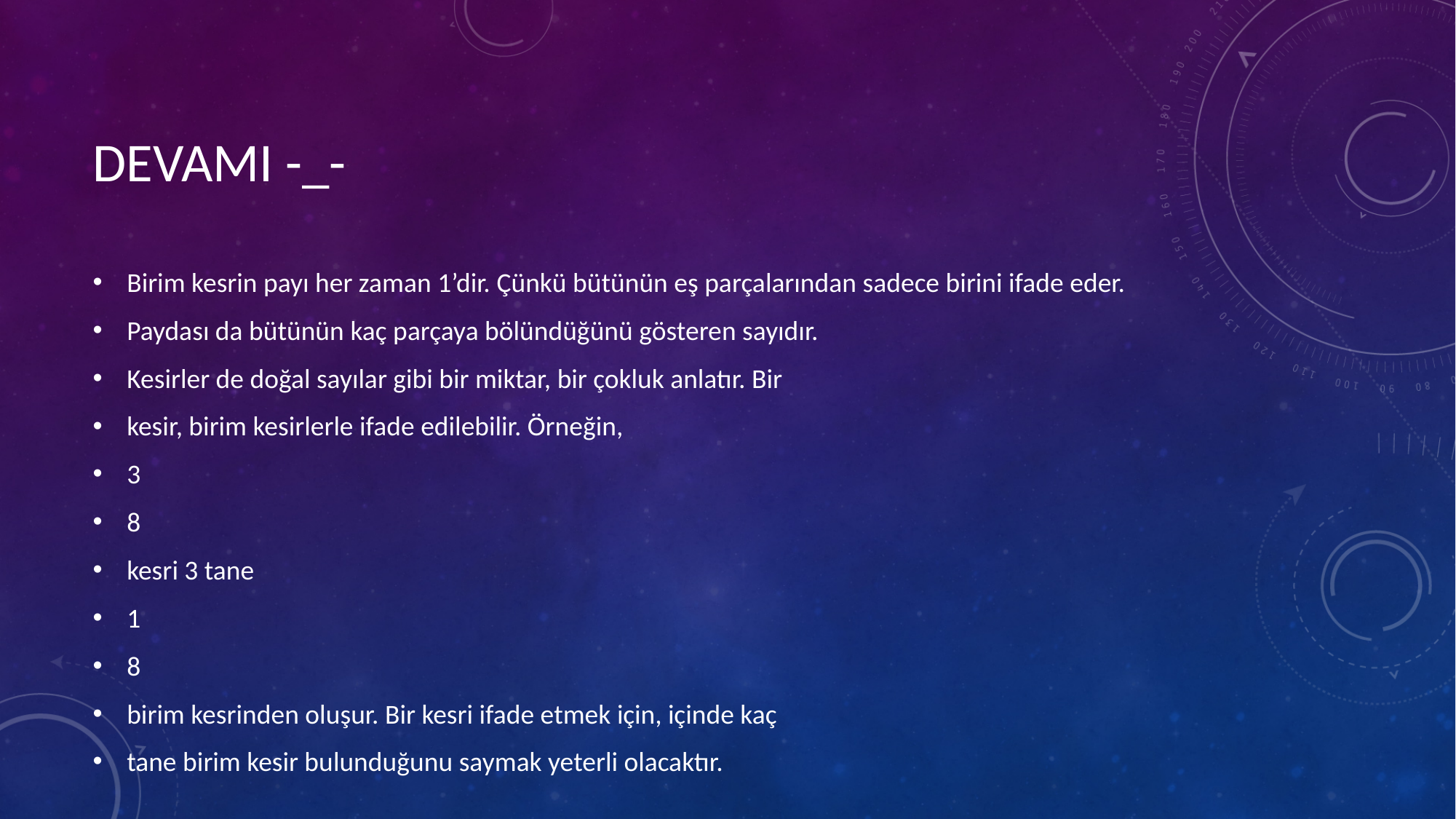

# Devamı -_-
Birim kesrin payı her zaman 1’dir. Çünkü bütünün eş parçalarından sadece birini ifade eder.
Paydası da bütünün kaç parçaya bölündüğünü gösteren sayıdır.
Kesirler de doğal sayılar gibi bir miktar, bir çokluk anlatır. Bir
kesir, birim kesirlerle ifade edilebilir. Örneğin,
3
8
kesri 3 tane
1
8
birim kesrinden oluşur. Bir kesri ifade etmek için, içinde kaç
tane birim kesir bulunduğunu saymak yeterli olacaktır.